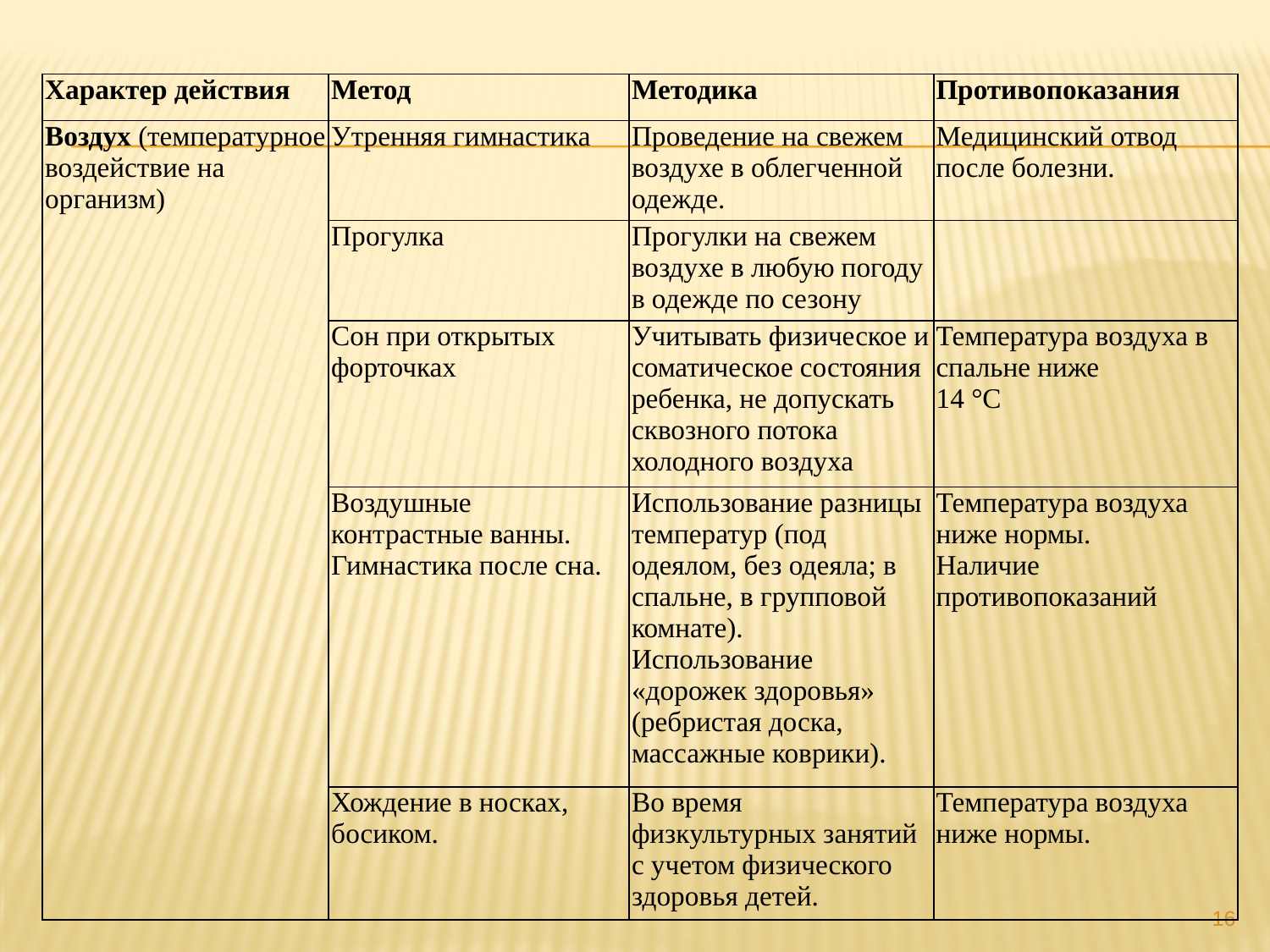

| Характер действия | Метод | Методика | Противопоказания |
| --- | --- | --- | --- |
| Воздух (температурное воздействие на организм) | Утренняя гимнастика | Проведение на свежем воздухе в облегченной одежде. | Медицинский отвод после болезни. |
|  | Прогулка | Прогулки на свежем воздухе в любую погоду в одежде по сезону |  |
|  | Сон при открытых форточках | Учитывать физическое и соматическое состояния ребенка, не допускать сквозного потока холодного воздуха | Температура воздуха в спальне ниже 14 °С |
|  | Воздушные контрастные ванны. Гимнастика после сна. | Использование разницы температур (под одеялом, без одеяла; в спальне, в групповой комнате). Использование «дорожек здоровья» (ребристая доска, массажные коврики). | Температура воздуха ниже нормы. Наличие противопоказаний |
|  | Хождение в носках, босиком. | Во время физкультурных занятий с учетом физического здоровья детей. | Температура воздуха ниже нормы. |
16